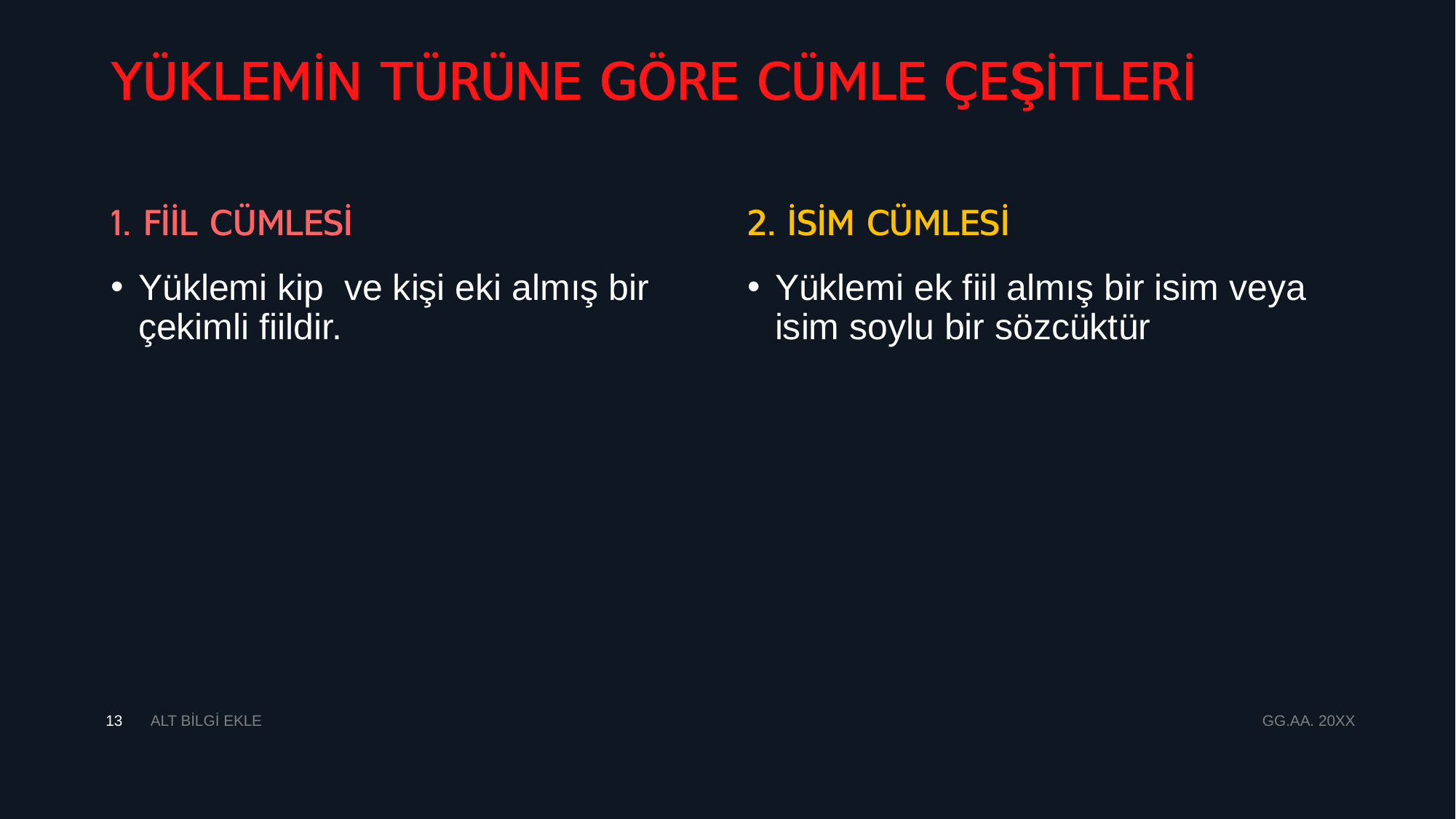

# YÜKLEMİN TÜRÜNE GÖRE CÜMLE ÇEŞİTLERİ
1. FİİL CÜMLESİ
2. İSİM CÜMLESİ
Yüklemi kip  ve kişi eki almış bir çekimli fiildir.
Yüklemi ek fiil almış bir isim veya isim soylu bir sözcüktür
ALT BİLGİ EKLE
GG.AA. 20XX
13